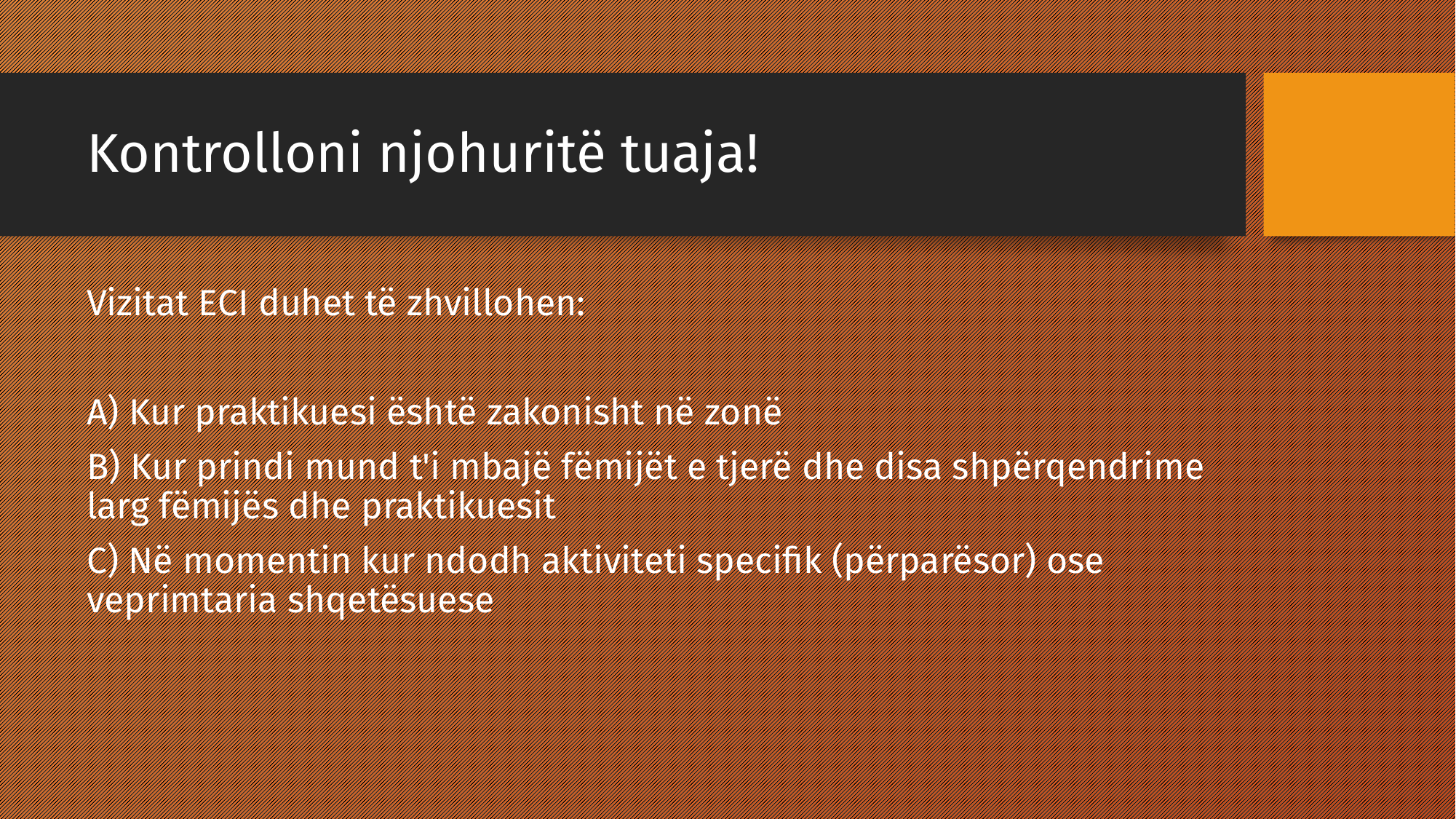

# Kontrolloni njohuritë tuaja!
Vizitat ECI duhet të zhvillohen:

A) Kur praktikuesi është zakonisht në zonë
B) Kur prindi mund t'i mbajë fëmijët e tjerë dhe disa shpërqendrime larg fëmijës dhe praktikuesit
C) Në momentin kur ndodh aktiviteti specifik (përparësor) ose veprimtaria shqetësuese